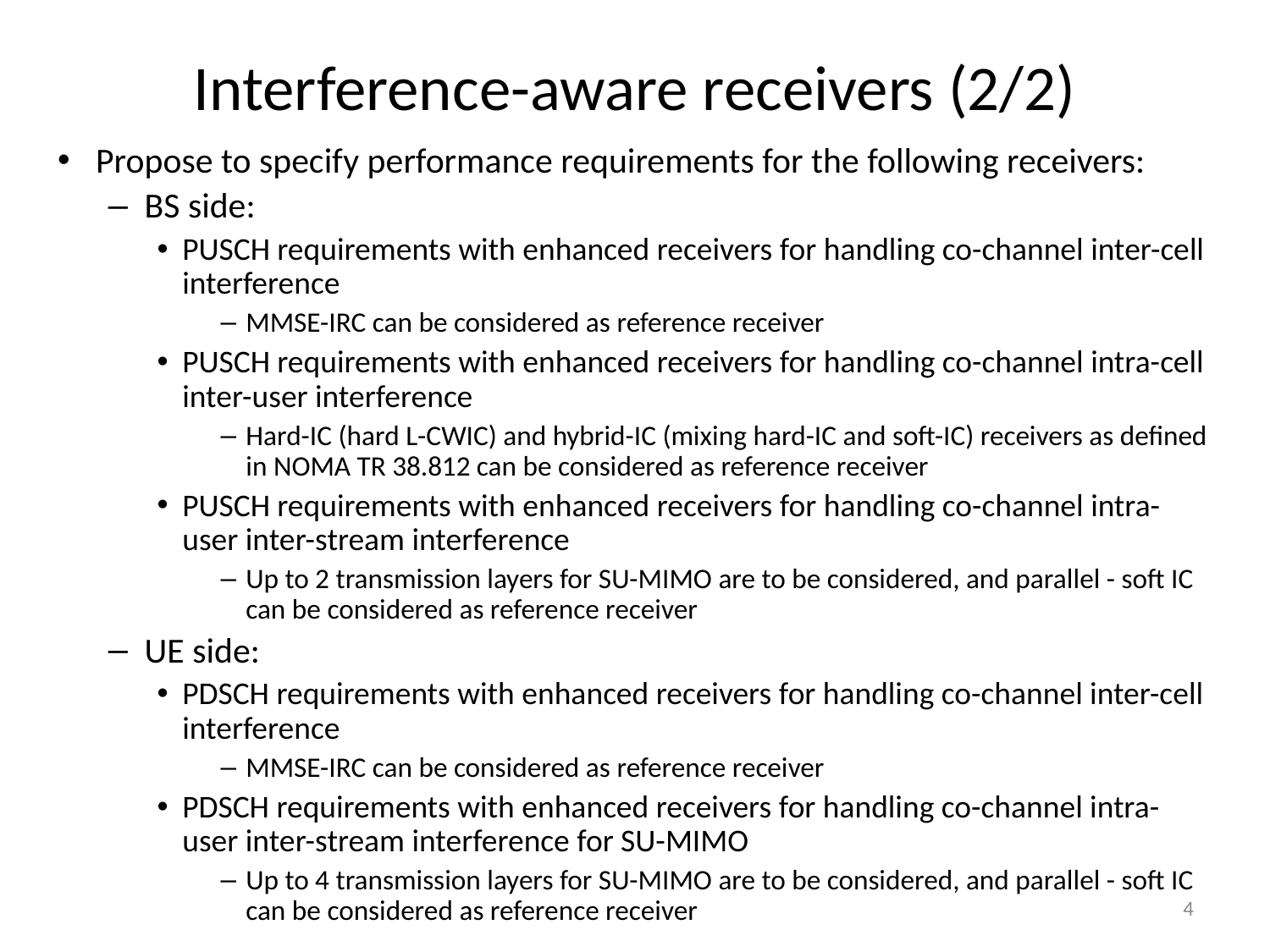

Interference-aware receivers (2/2)
Propose to specify performance requirements for the following receivers:
BS side:
PUSCH requirements with enhanced receivers for handling co-channel inter-cell interference
MMSE-IRC can be considered as reference receiver
PUSCH requirements with enhanced receivers for handling co-channel intra-cell inter-user interference
Hard-IC (hard L-CWIC) and hybrid-IC (mixing hard-IC and soft-IC) receivers as defined in NOMA TR 38.812 can be considered as reference receiver
PUSCH requirements with enhanced receivers for handling co-channel intra-user inter-stream interference
Up to 2 transmission layers for SU-MIMO are to be considered, and parallel - soft IC can be considered as reference receiver
UE side:
PDSCH requirements with enhanced receivers for handling co-channel inter-cell interference
MMSE-IRC can be considered as reference receiver
PDSCH requirements with enhanced receivers for handling co-channel intra-user inter-stream interference for SU-MIMO
Up to 4 transmission layers for SU-MIMO are to be considered, and parallel - soft IC can be considered as reference receiver
4